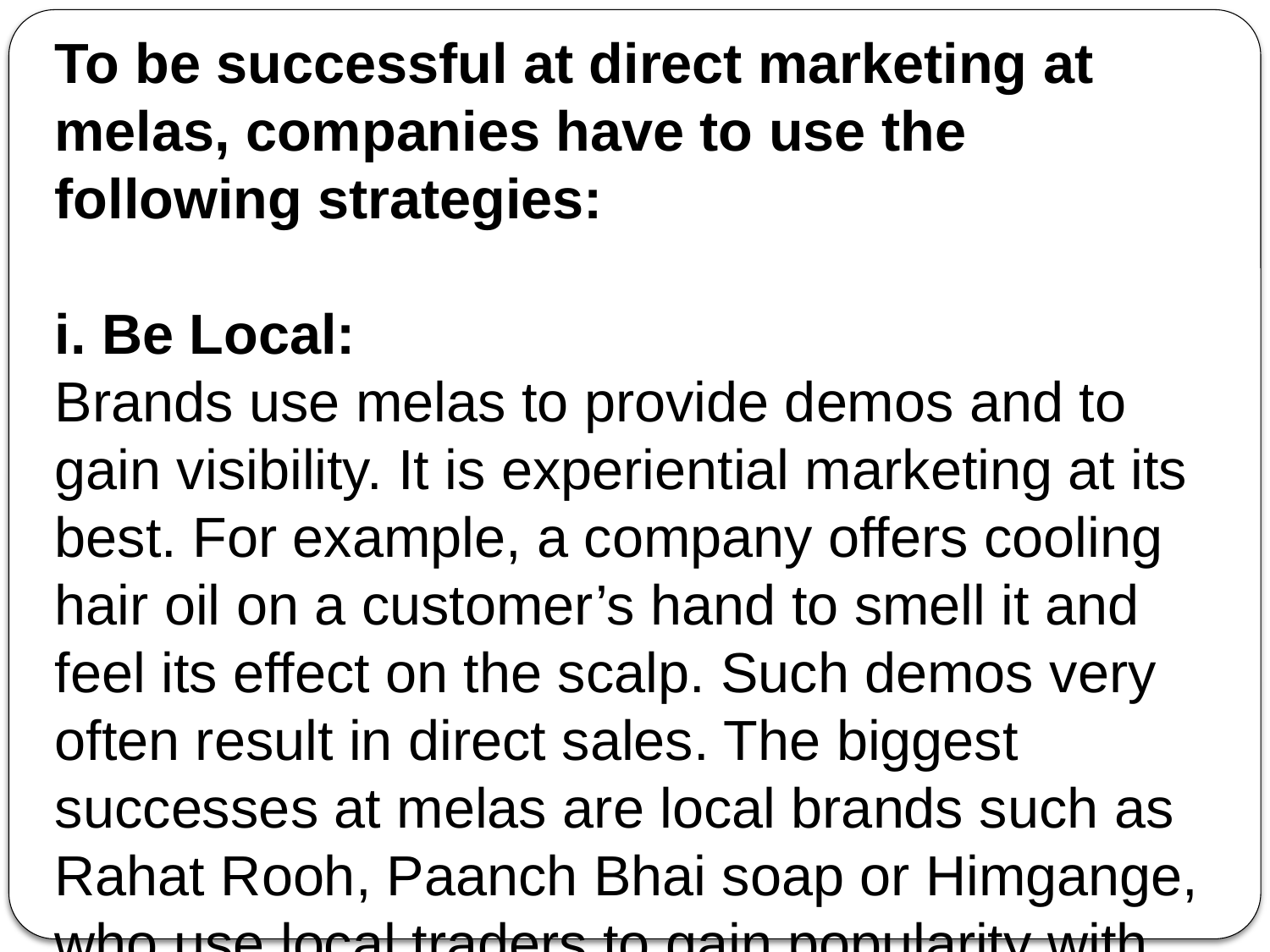

To be successful at direct marketing at melas, companies have to use the following strategies:

i. Be Local:
Brands use melas to provide demos and to gain visibility. It is experiential marketing at its best. For example, a company offers cooling hair oil on a customer’s hand to smell it and feel its effect on the scalp. Such demos very often result in direct sales. The biggest successes at melas are local brands such as Rahat Rooh, Paanch Bhai soap or Himgange, who use local traders to gain popularity with consumers.